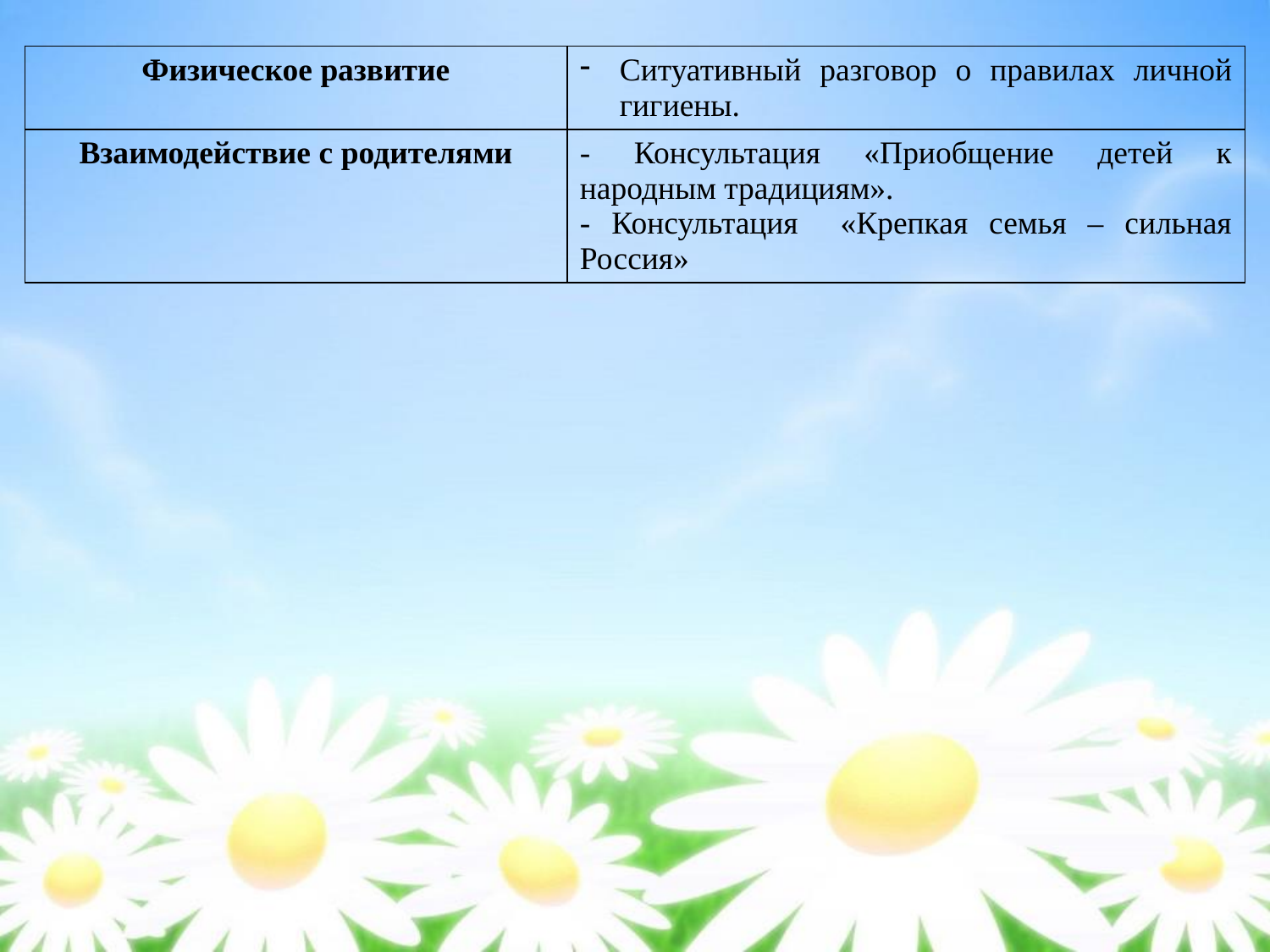

| Физическое развитие | Ситуативный разговор о правилах личной гигиены. |
| --- | --- |
| Взаимодействие с родителями | - Консультация «Приобщение детей к народным традициям». - Консультация «Крепкая семья – сильная Россия» |